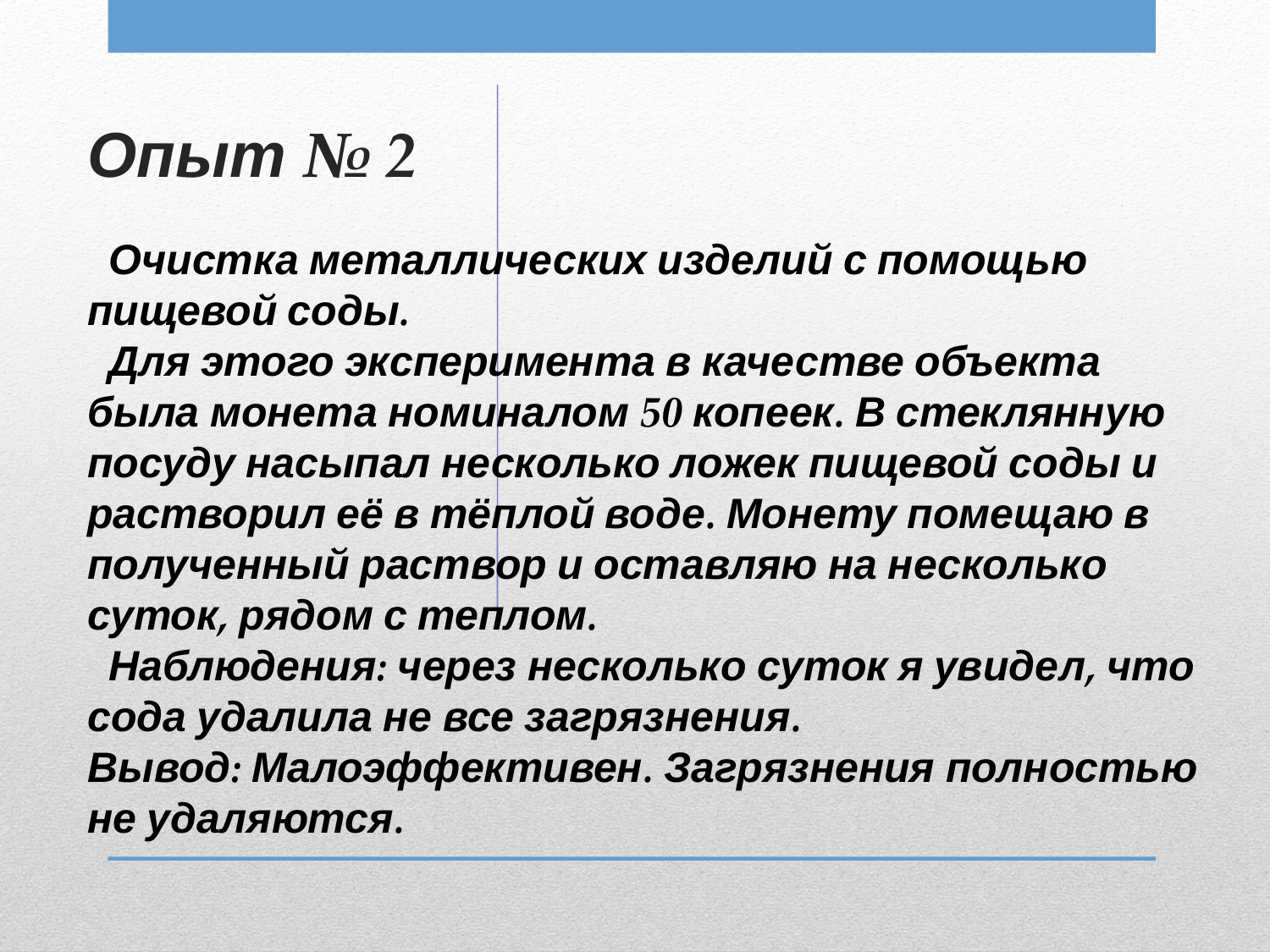

# Опыт № 2

  Очистка металлических изделий с помощью пищевой соды.
  Для этого эксперимента в качестве объекта была монета номиналом 50 копеек. В стеклянную посуду насыпал несколько ложек пищевой соды и растворил её в тёплой воде. Монету помещаю в полученный раствор и оставляю на несколько суток, рядом с теплом.
  Наблюдения: через несколько суток я увидел, что сода удалила не все загрязнения.
Вывод: Малоэффективен. Загрязнения полностью не удаляются.